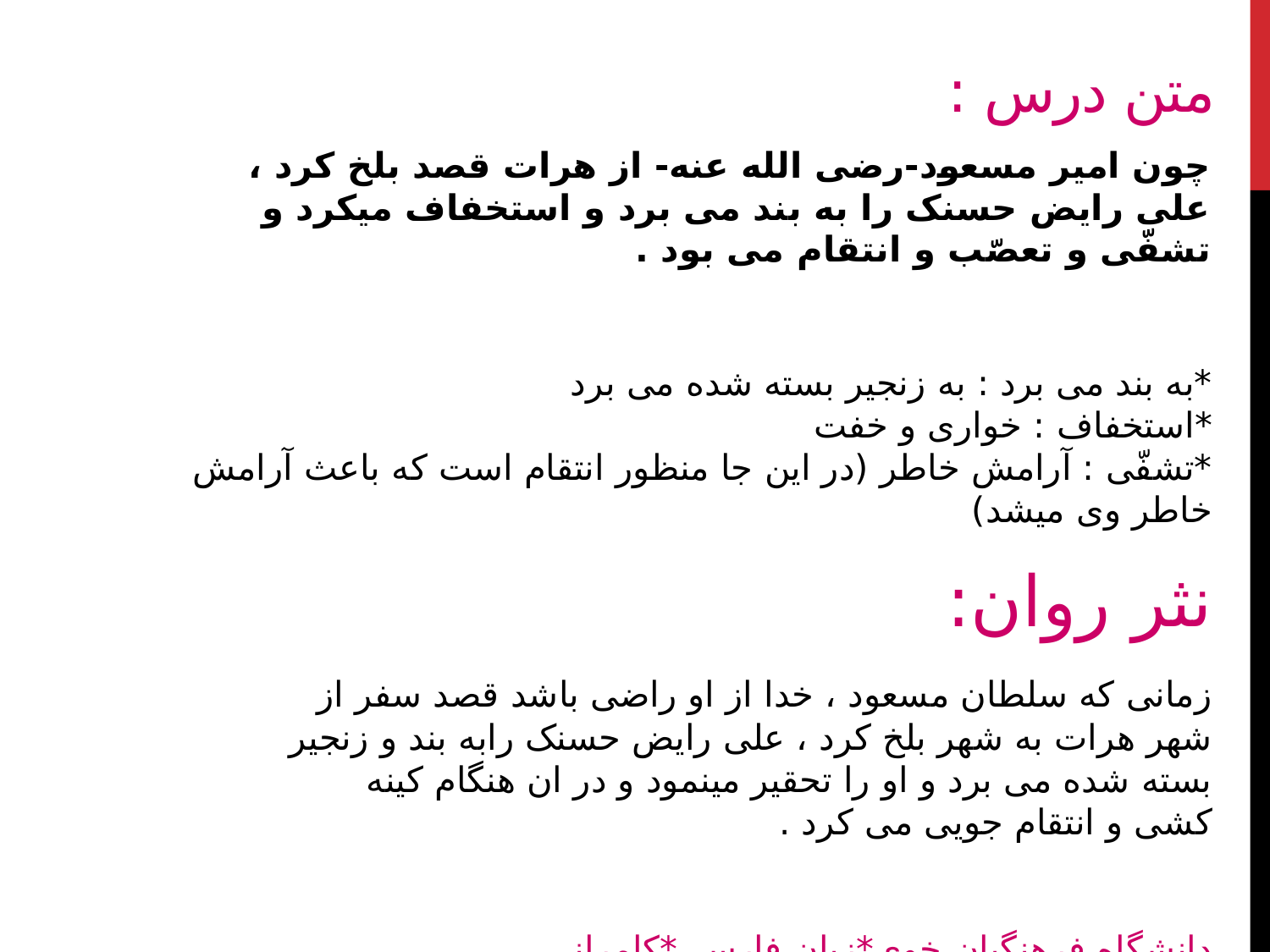

# متن درس :
چون امیر مسعود-رضی الله عنه- از هرات قصد بلخ کرد ، علی رایض حسنک را به بند می برد و استخفاف میکرد و تشفّی و تعصّب و انتقام می بود .
*به بند می برد : به زنجیر بسته شده می برد
*استخفاف : خواری و خفت
*تشفّی : آرامش خاطر (در این جا منظور انتقام است که باعث آرامش خاطر وی میشد)

نثر روان:
زمانی که سلطان مسعود ، خدا از او راضی باشد قصد سفر از شهر هرات به شهر بلخ کرد ، علی رایض حسنک رابه بند و زنجیر بسته شده می برد و او را تحقیر مینمود و در ان هنگام کینه کشی و انتقام جویی می کرد .

دانشگاه فرهنگیان خوی*زبان فارسی*کامرانی